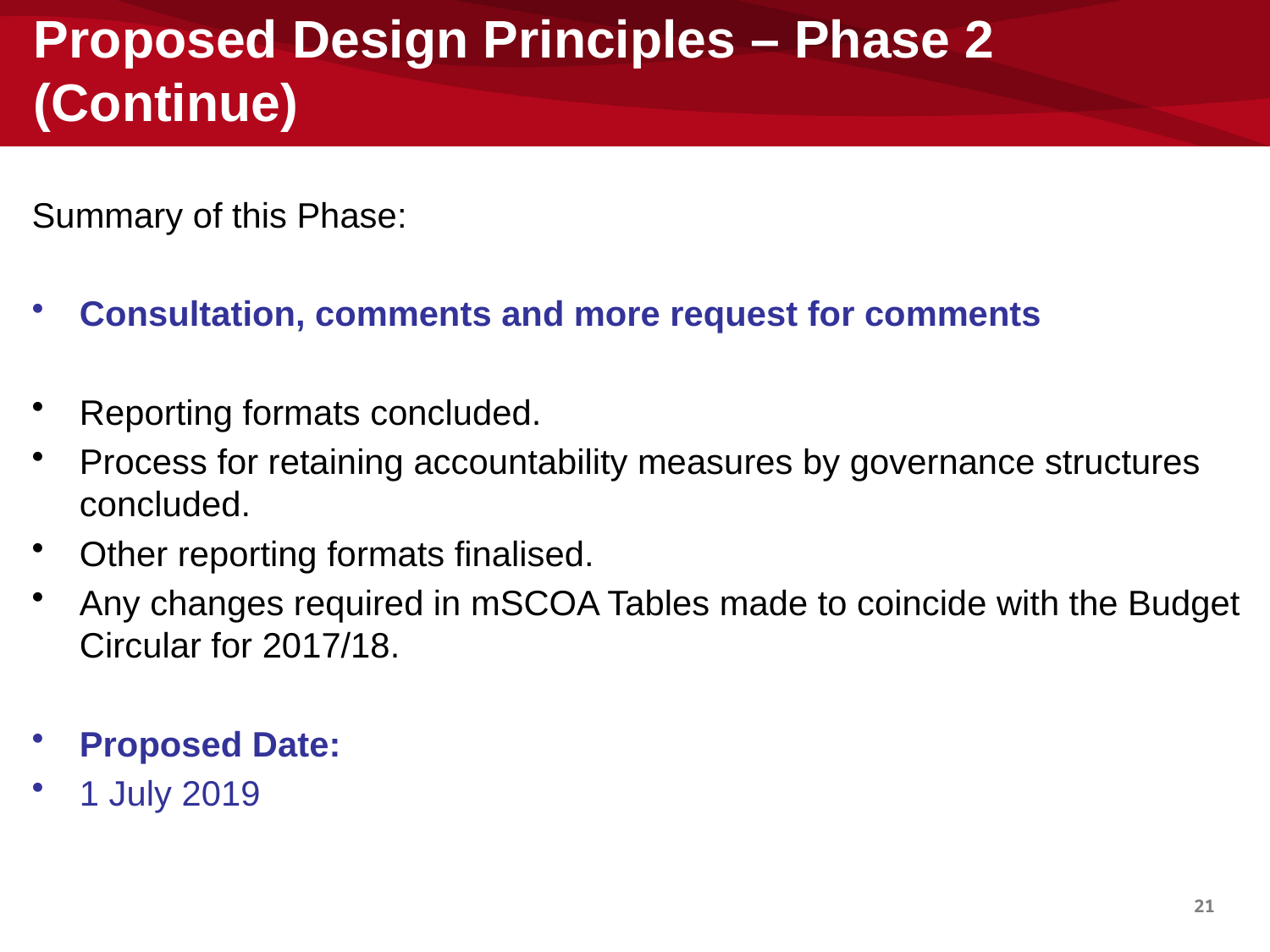

# Proposed Design Principles – Phase 2  (Continue)
Summary of this Phase:

Consultation, comments and more request for comments

Reporting formats concluded.
Process for retaining accountability measures by governance structures concluded.
Other reporting formats finalised.
Any changes required in mSCOA Tables made to coincide with the Budget Circular for 2017/18.

Proposed Date:
1 July 2019

21